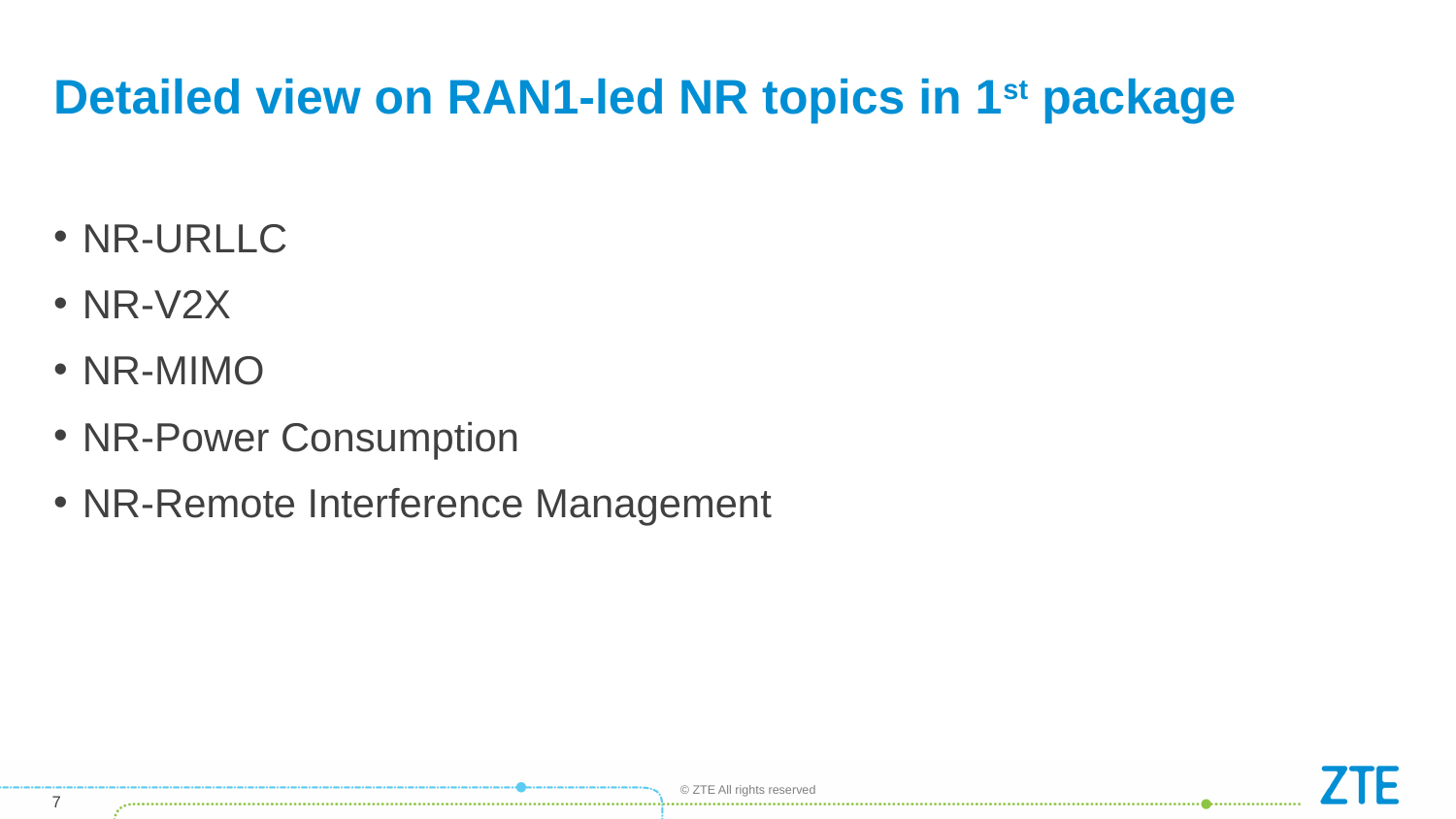

# Detailed view on RAN1-led NR topics in 1st package
NR-URLLC
NR-V2X
NR-MIMO
NR-Power Consumption
NR-Remote Interference Management